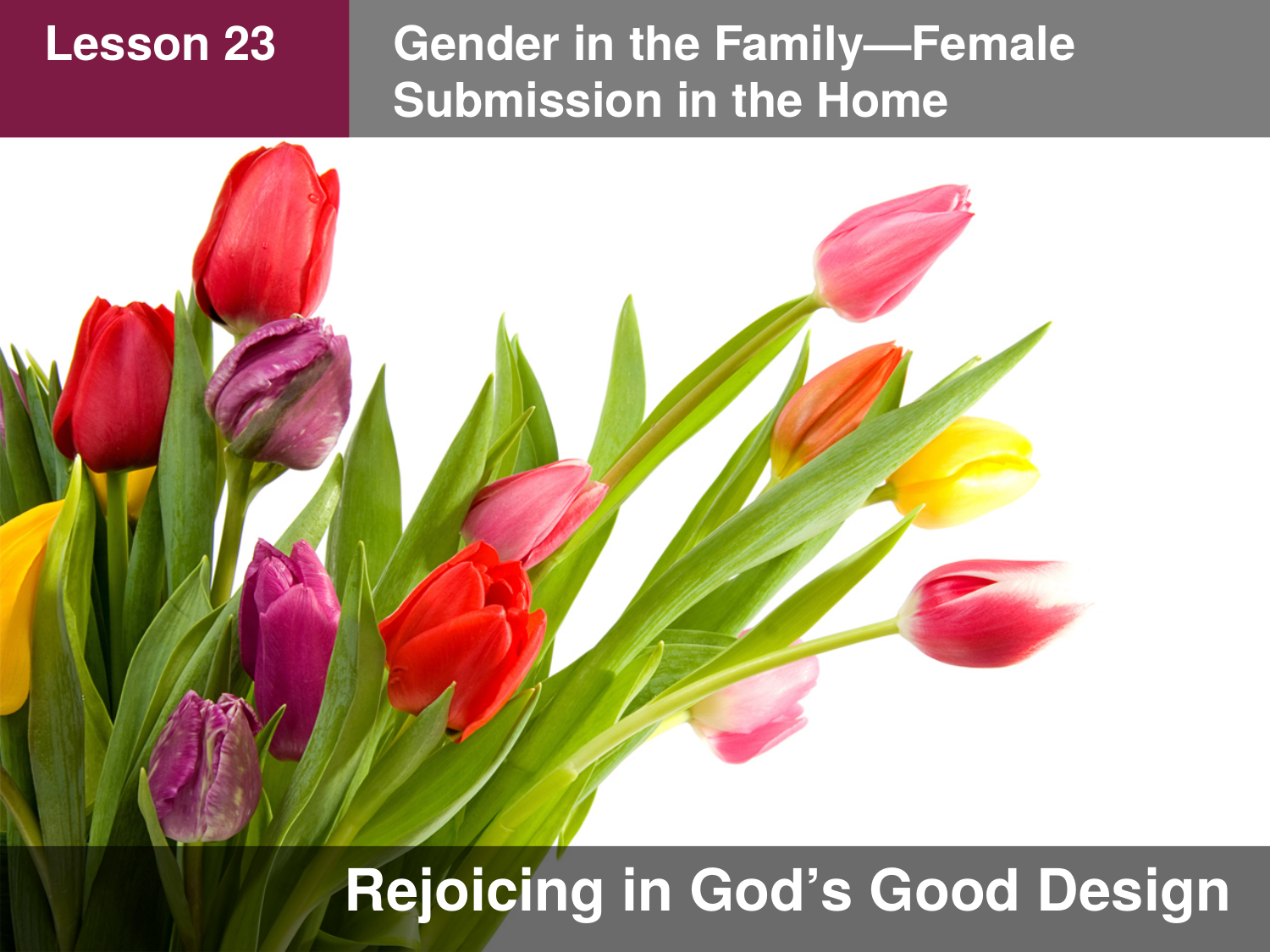

Lesson 23 	Gender in the Family—Female Submission in the Home
Rejoicing in God’s Good Design